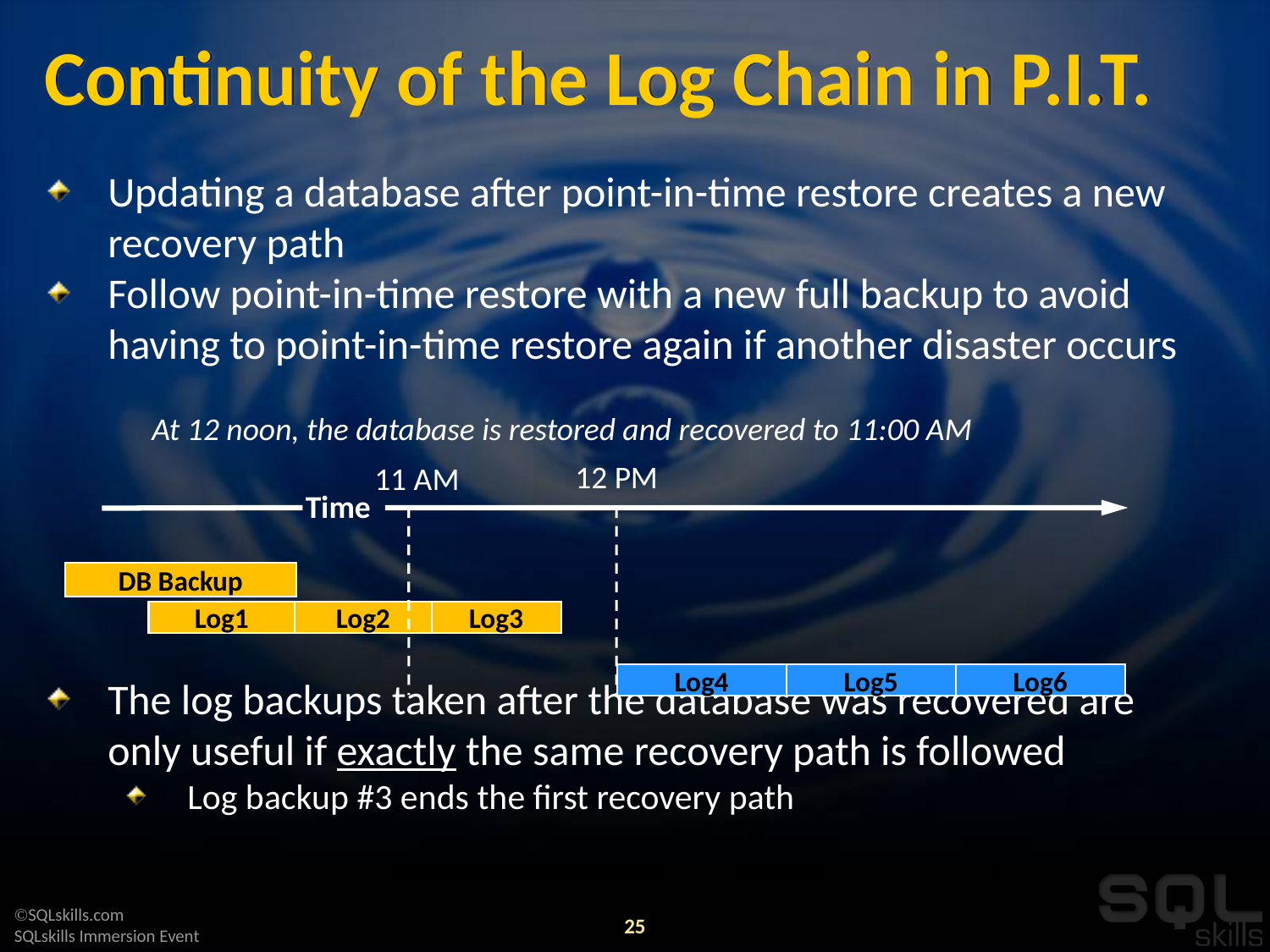

# Continuity of the Log Chain in P.I.T.
Updating a database after point-in-time restore creates a new recovery path
Follow point-in-time restore with a new full backup to avoid having to point-in-time restore again if another disaster occurs

The log backups taken after the database was recovered are only useful if exactly the same recovery path is followed
Log backup #3 ends the first recovery path

At 12 noon, the database is restored and recovered to 11:00 AM
12 PM
11 AM
Time

DB Backup
Log1
Log2
Log3
Log4
Log5
Log6
25